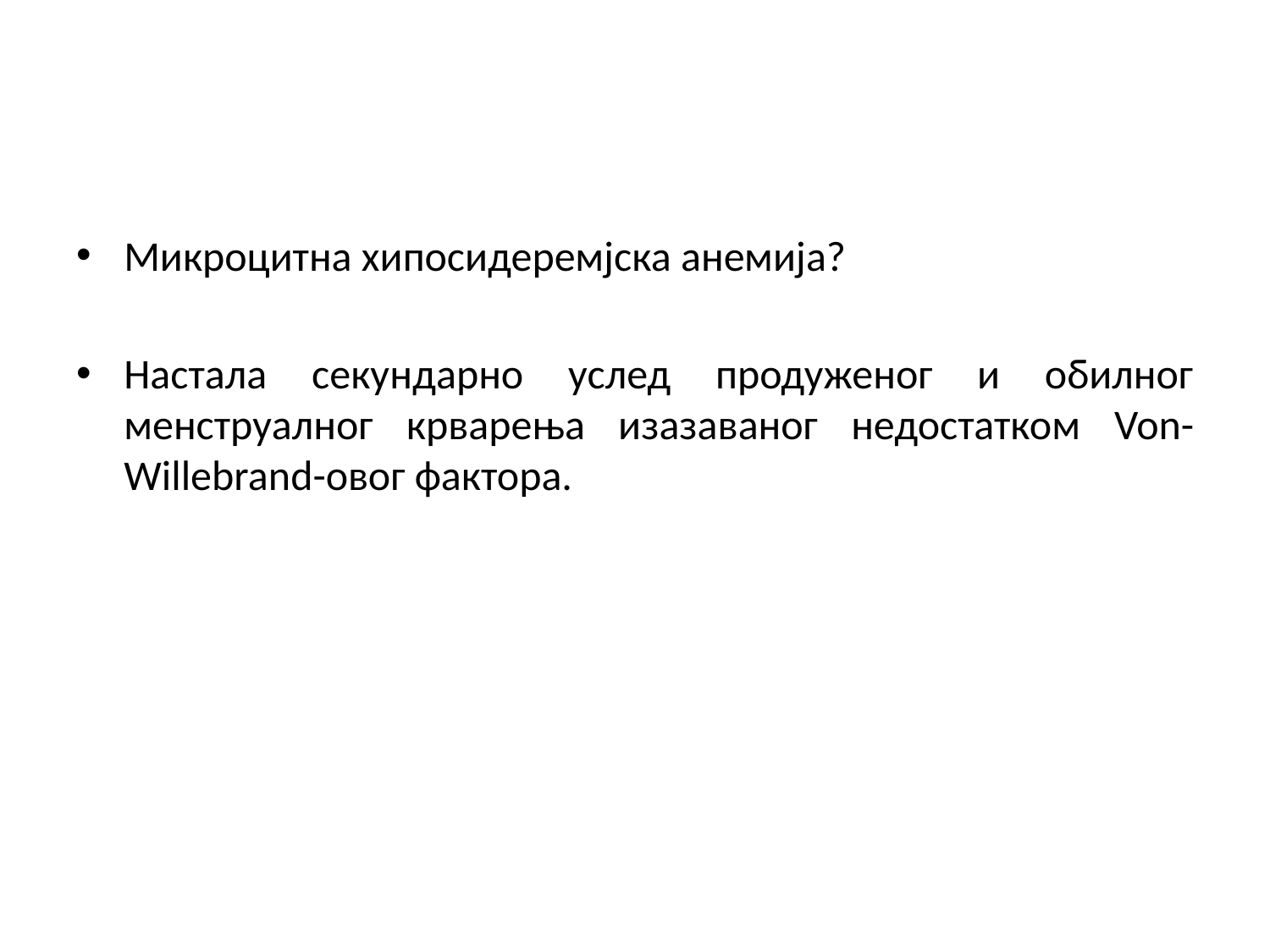

#
Микроцитна хипосидеремјска анемија?

Настала секундарно услед продуженог и обилног менструалног крварења изазаваног недостатком Von-Willebrand-овог фактора.